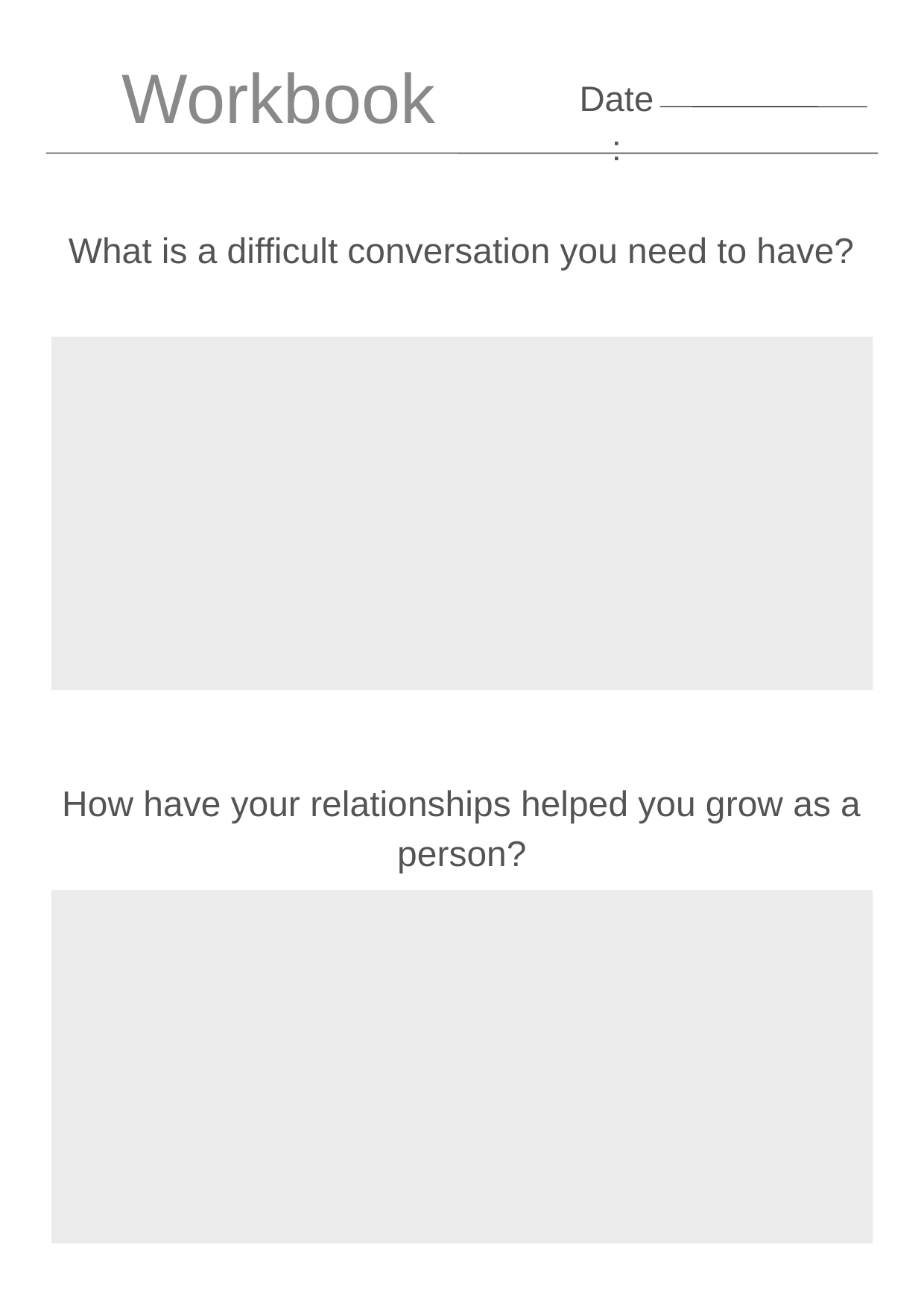

Workbook
Date:

What is a difficult conversation you need to have?

How have your relationships helped you grow as a person?